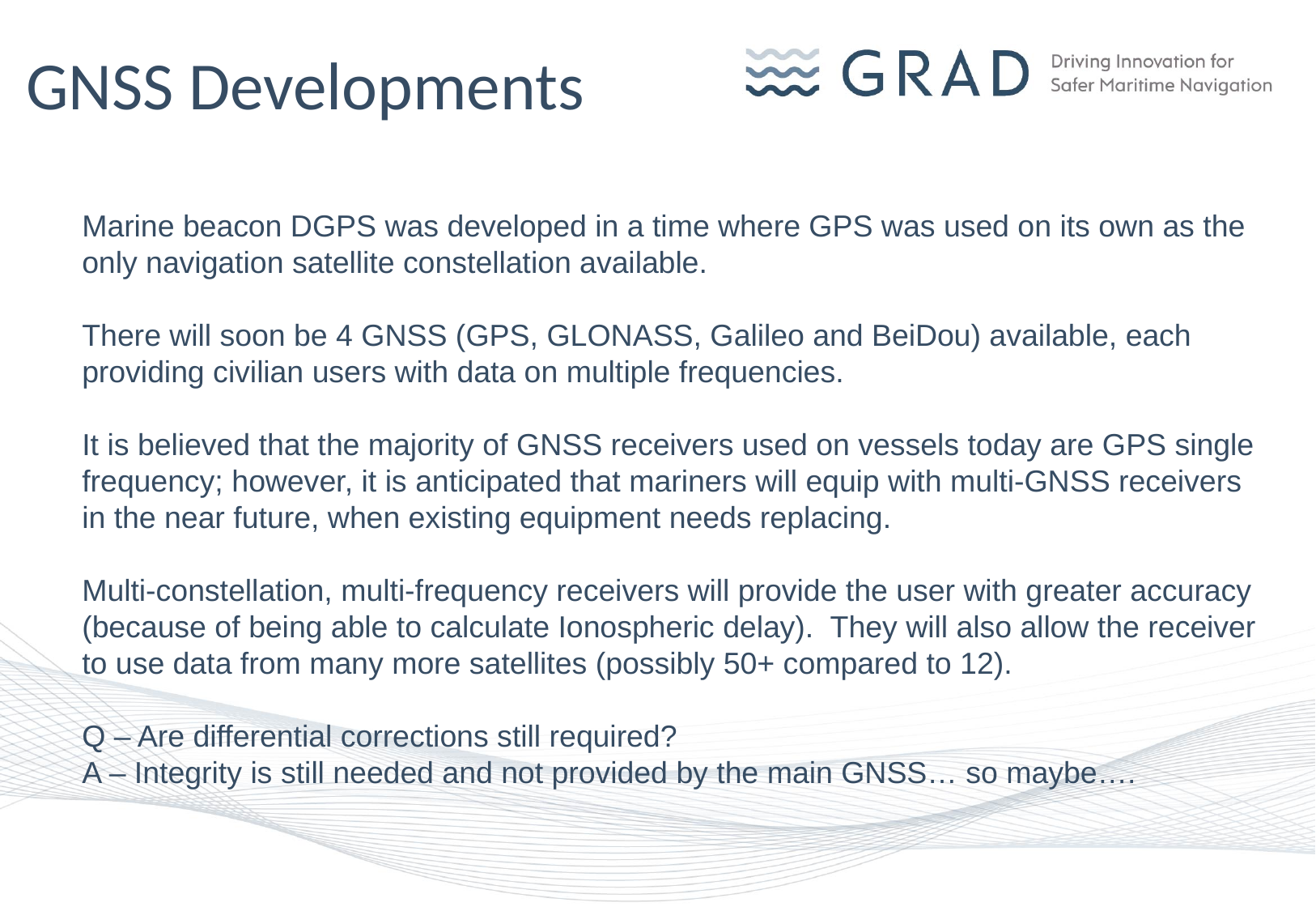

# GNSS Developments
Marine beacon DGPS was developed in a time where GPS was used on its own as the only navigation satellite constellation available.

There will soon be 4 GNSS (GPS, GLONASS, Galileo and BeiDou) available, each providing civilian users with data on multiple frequencies.

It is believed that the majority of GNSS receivers used on vessels today are GPS single frequency; however, it is anticipated that mariners will equip with multi-GNSS receivers in the near future, when existing equipment needs replacing.

Multi-constellation, multi-frequency receivers will provide the user with greater accuracy (because of being able to calculate Ionospheric delay).  They will also allow the receiver to use data from many more satellites (possibly 50+ compared to 12).

Q – Are differential corrections still required?
A – Integrity is still needed and not provided by the main GNSS… so maybe….